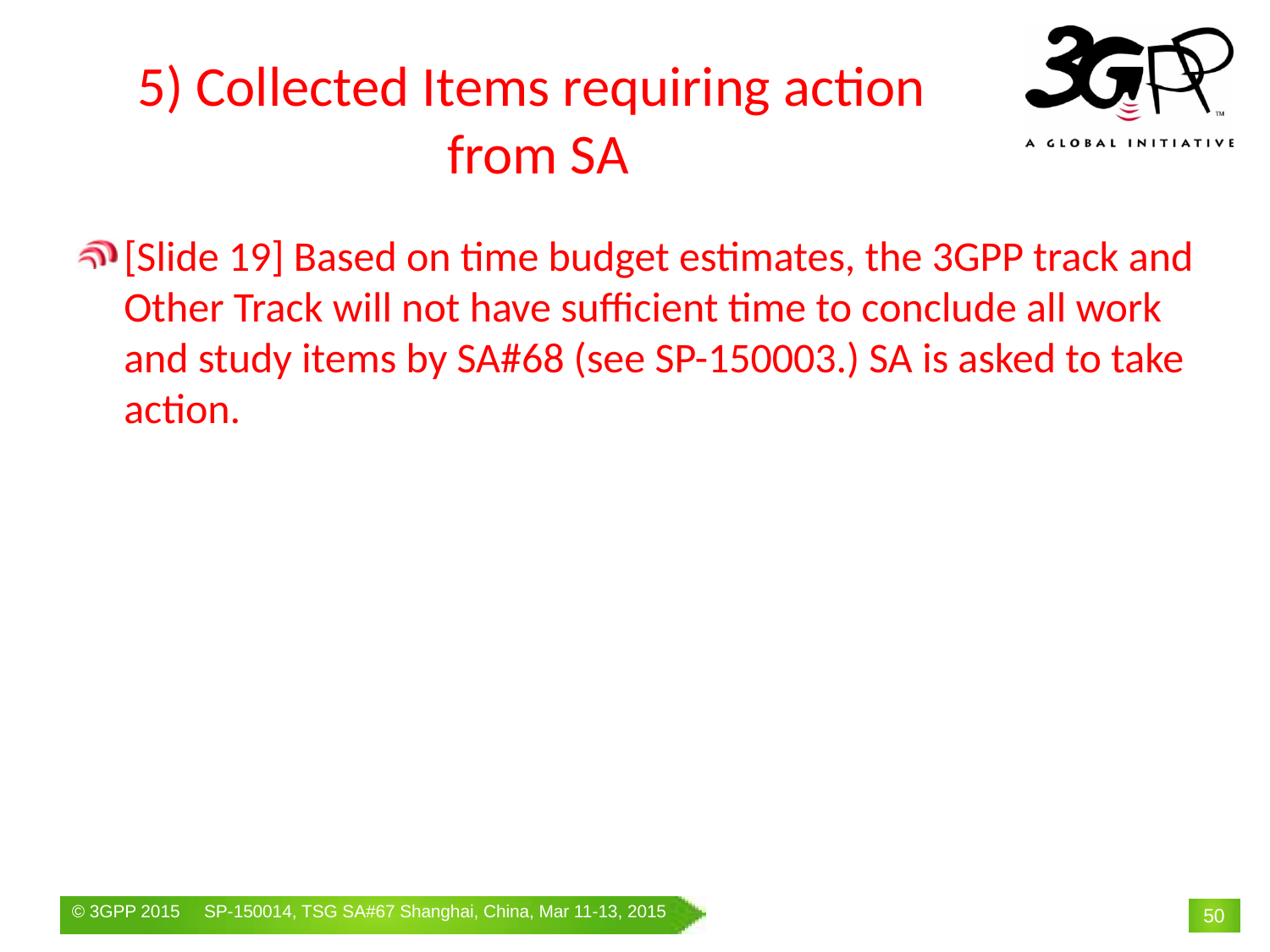

# 5) Collected Items requiring action from SA
[Slide 19] Based on time budget estimates, the 3GPP track and Other Track will not have sufficient time to conclude all work and study items by SA#68 (see SP-150003.) SA is asked to take action.